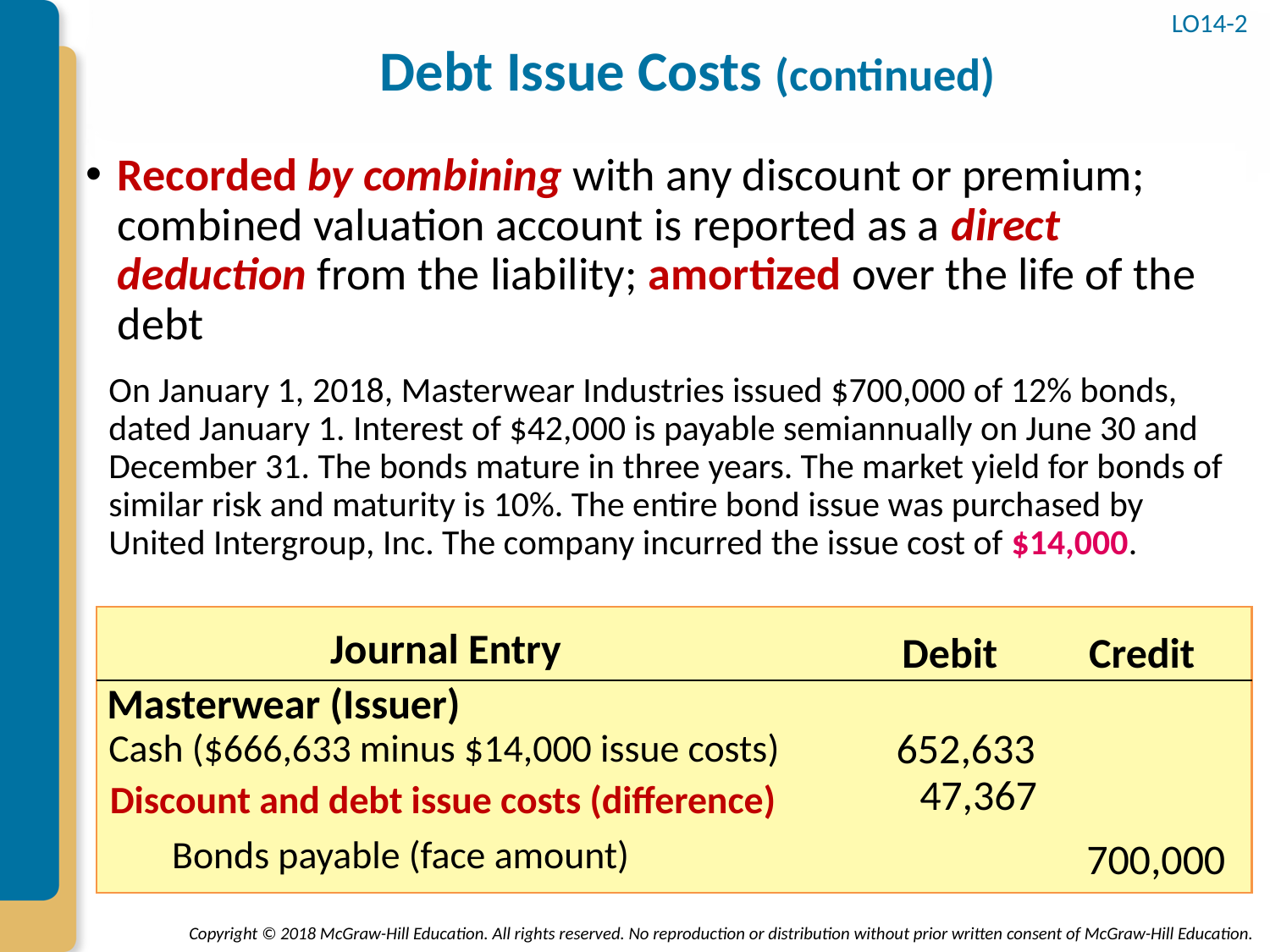

# Debt Issue Costs (continued)
LO14-2
Recorded by combining with any discount or premium; combined valuation account is reported as a direct deduction from the liability; amortized over the life of the debt
On January 1, 2018, Masterwear Industries issued $700,000 of 12% bonds, dated January 1. Interest of $42,000 is payable semiannually on June 30 and December 31. The bonds mature in three years. The market yield for bonds of similar risk and maturity is 10%. The entire bond issue was purchased by United Intergroup, Inc. The company incurred the issue cost of $14,000.

Journal Entry
Credit
Debit
Masterwear (Issuer)
652,633
Cash ($666,633 minus $14,000 issue costs)
47,367
Discount and debt issue costs (difference)
Bonds payable (face amount)
700,000